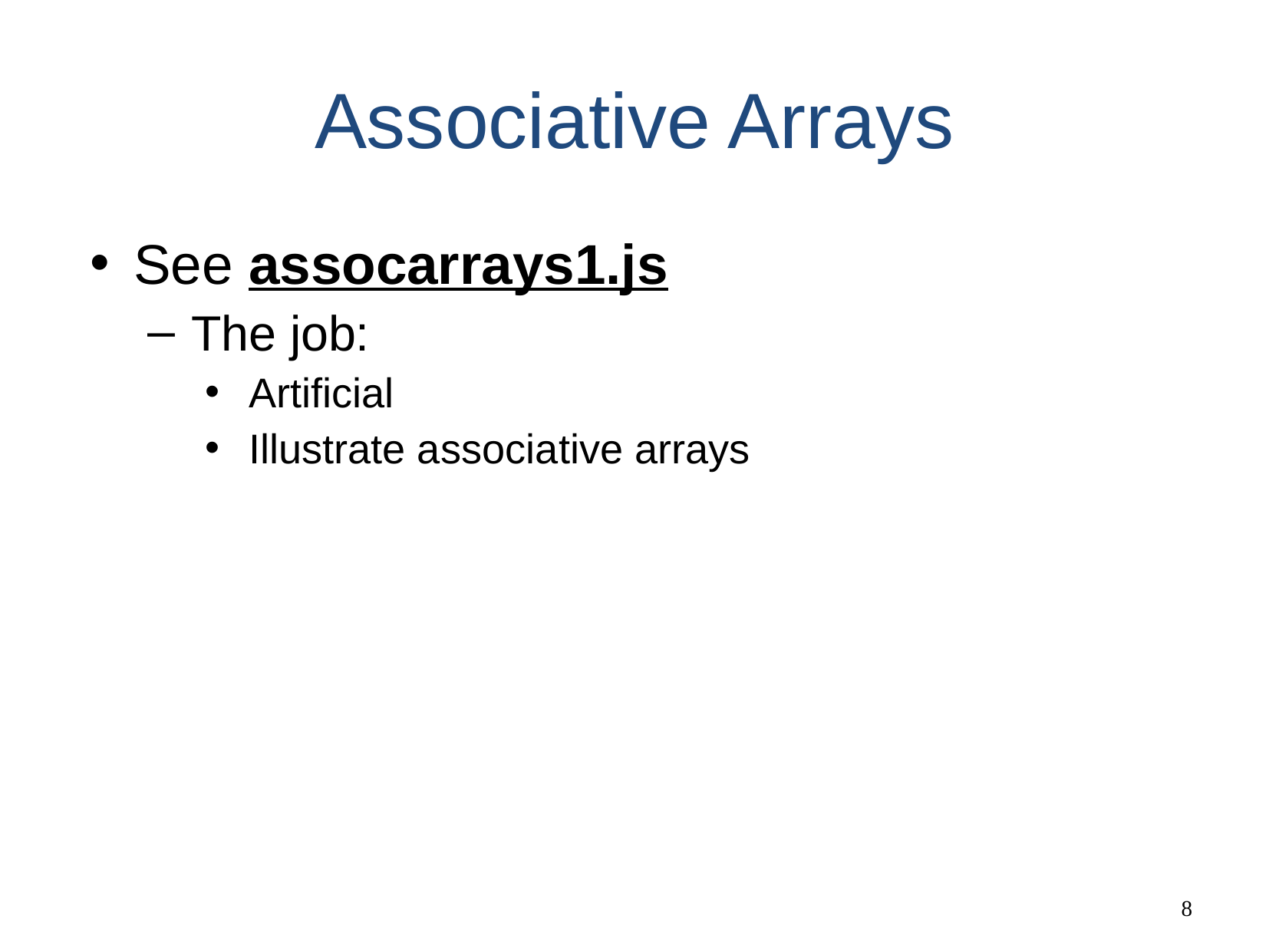

# Associative Arrays
See assocarrays1.js
The job:
Artificial
Illustrate associative arrays

8